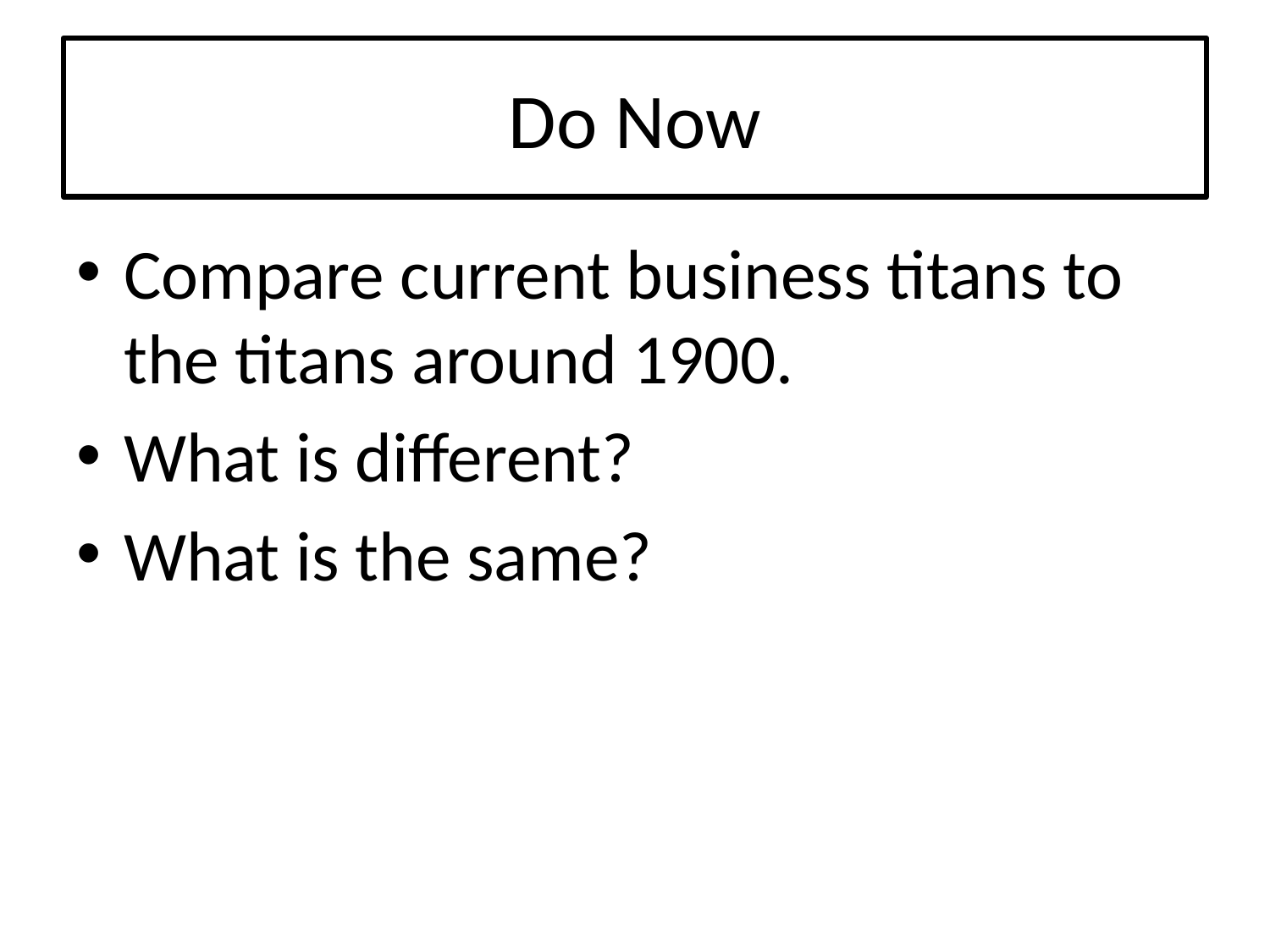

# Do Now
Compare current business titans to the titans around 1900.
What is different?
What is the same?